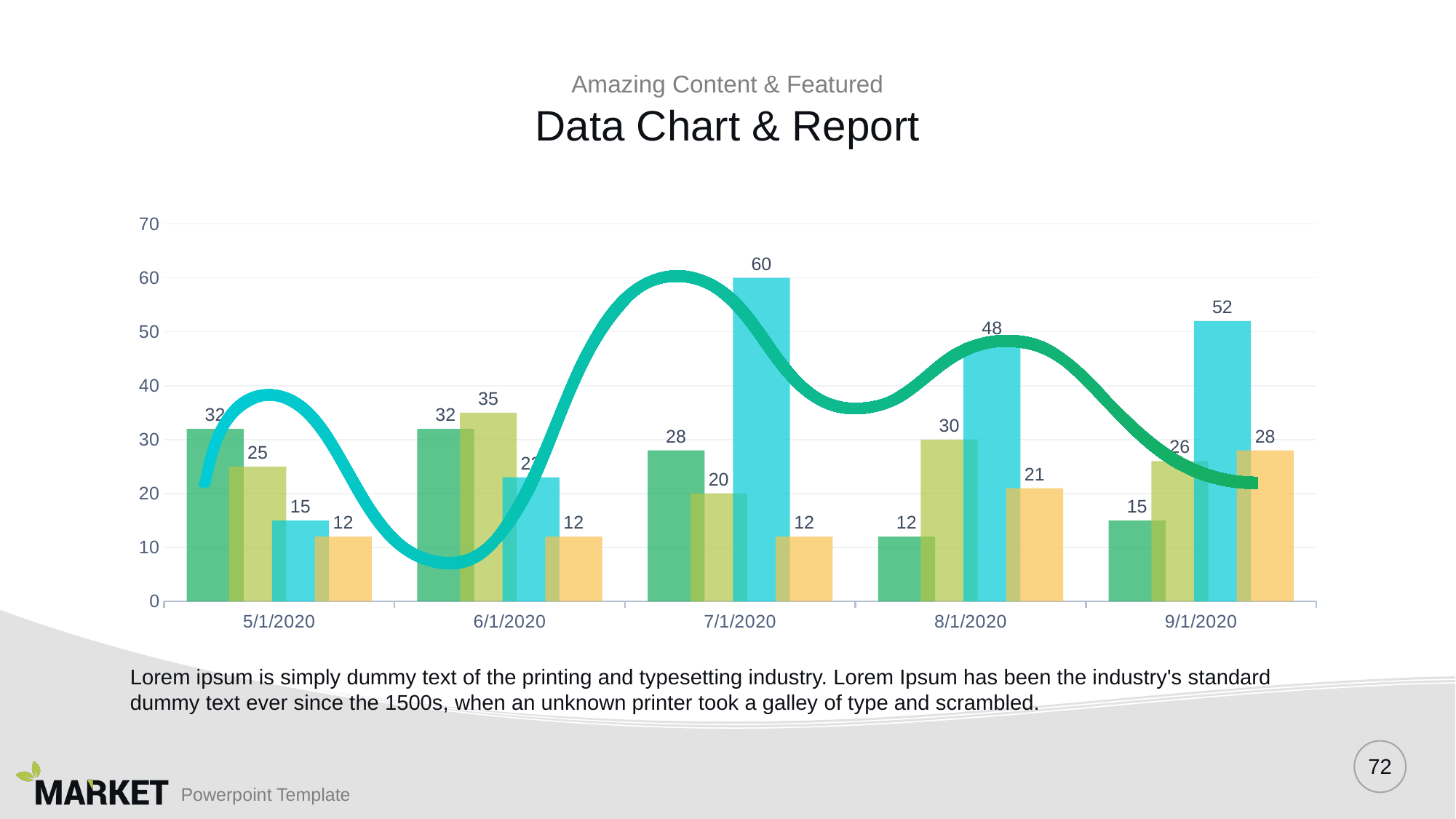

Amazing Content & Featured
# Data Chart & Report

### Chart

| Category | Series 1 | Series 12 | Series 13 | Series 2 |
|---|---|---|---|---|
| 43952 | 32.0 | 25.0 | 15.0 | 12.0 |
| 43983 | 32.0 | 35.0 | 23.0 | 12.0 |
| 44013 | 28.0 | 20.0 | 60.0 | 12.0 |
| 44044 | 12.0 | 30.0 | 48.0 | 21.0 |
| 44075 | 15.0 | 26.0 | 52.0 | 28.0 |
Lorem ipsum is simply dummy text of the printing and typesetting industry. Lorem Ipsum has been the industry's standard dummy text ever since the 1500s, when an unknown printer took a galley of type and scrambled.